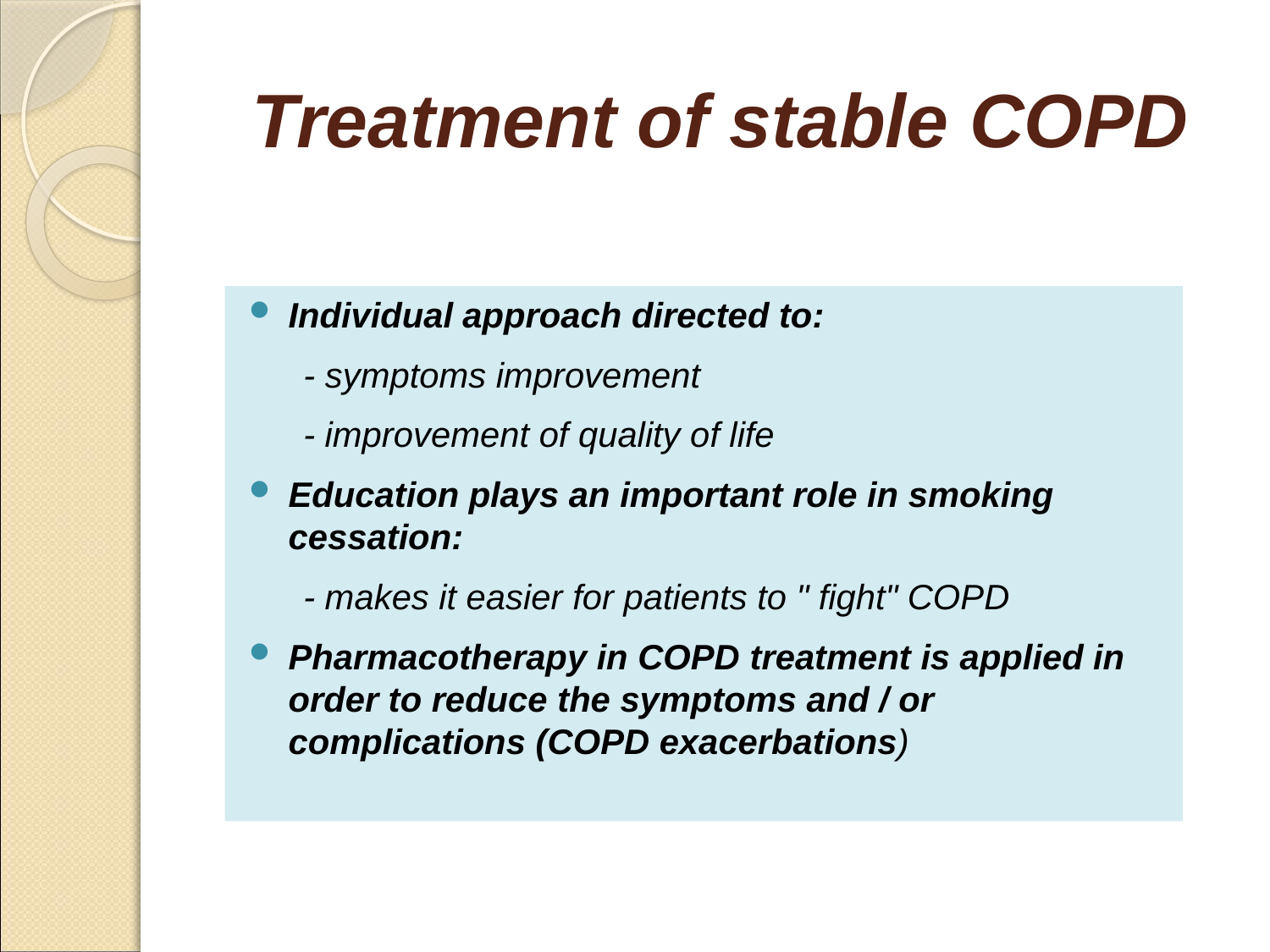

# Treatment of stable COPD
Individual approach directed to:
 - symptoms improvement
 - improvement of quality of life
Education plays an important role in smoking cessation:
 - makes it easier for patients to " fight" COPD
Pharmacotherapy in COPD treatment is applied in order to reduce the symptoms and / or complications (COPD exacerbations)